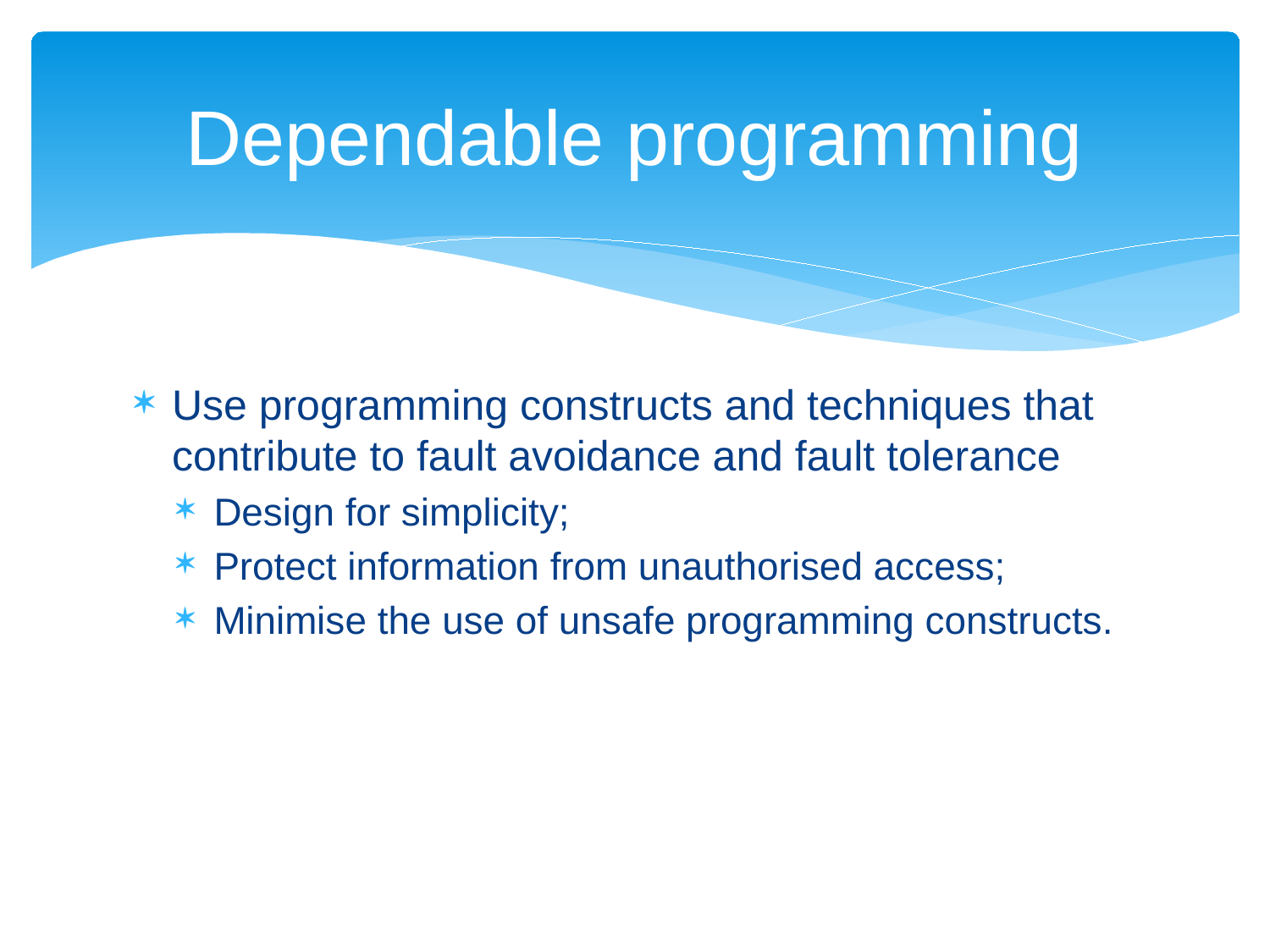

# Dependable programming
Use programming constructs and techniques that contribute to fault avoidance and fault tolerance
Design for simplicity;
Protect information from unauthorised access;
Minimise the use of unsafe programming constructs.